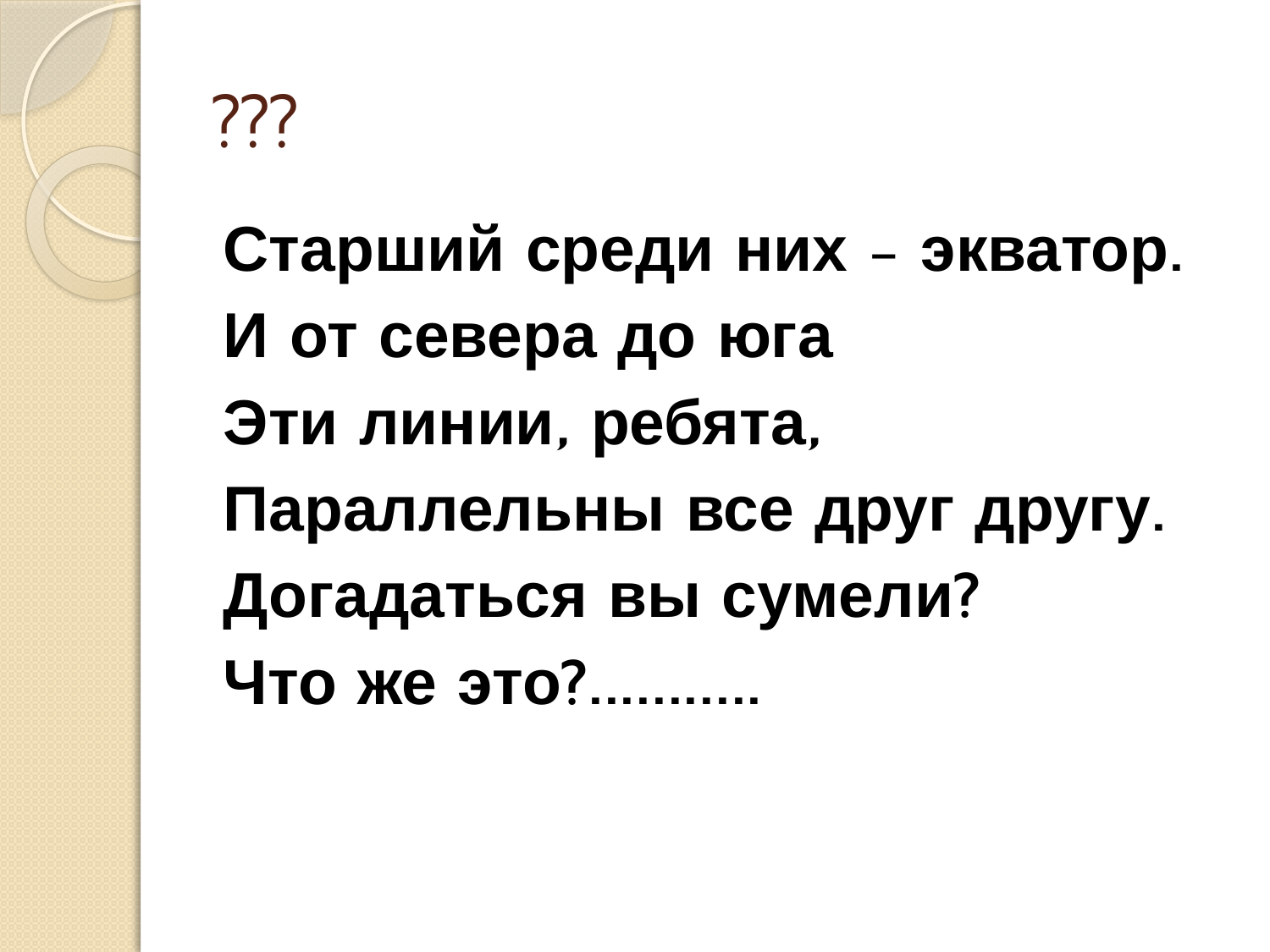

# ???
Старший среди них – экватор.
И от севера до юга
Эти линии, ребята,
Параллельны все друг другу.
Догадаться вы сумели?
Что же это?...........